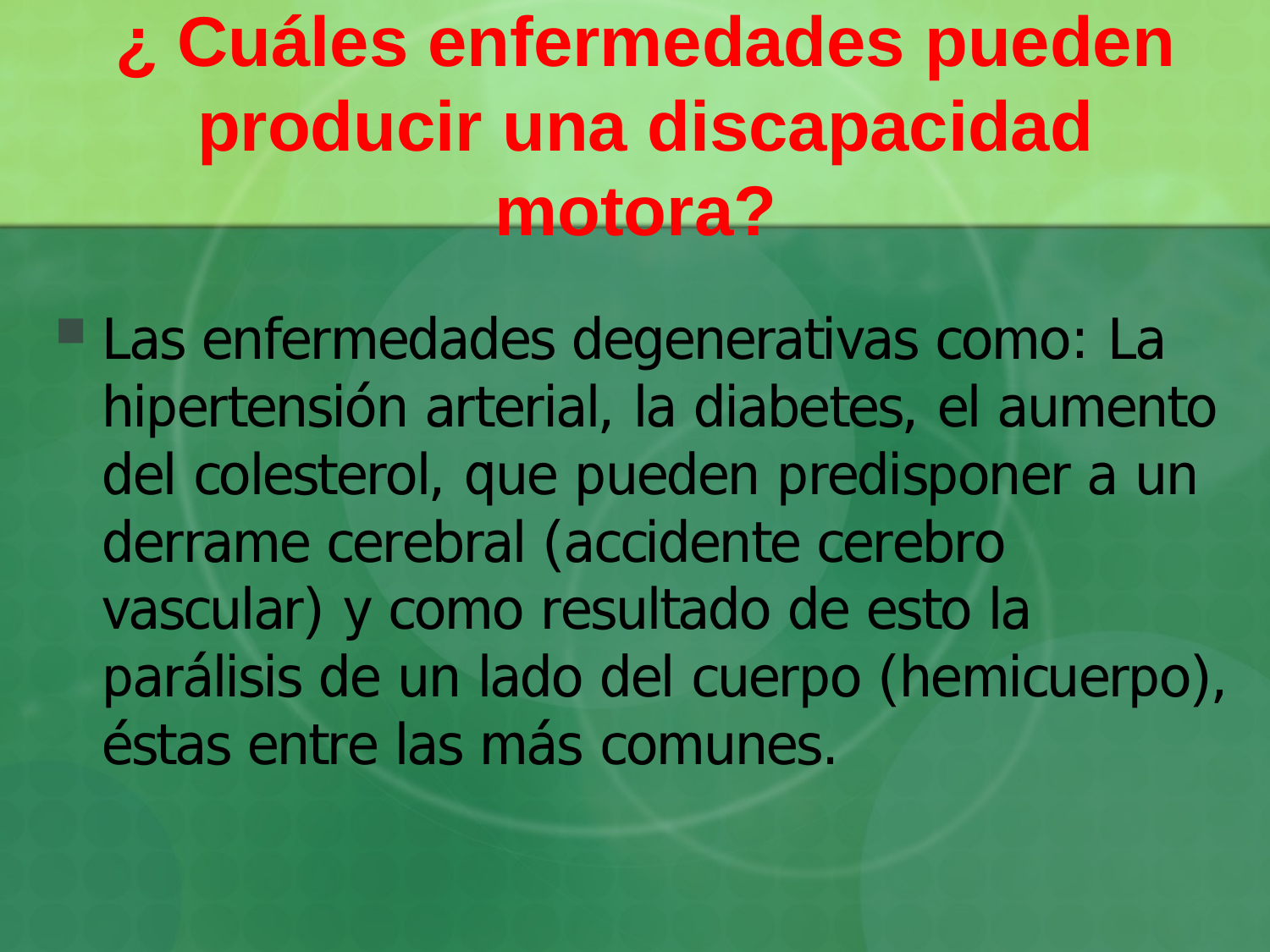

# ¿ Cuáles enfermedades pueden producir una discapacidad motora?
Las enfermedades degenerativas como: La hipertensión arterial, la diabe­tes, el aumento del colesterol, que pueden predisponer a un derrame cerebral (accidente cerebro vascular) y como resultado de esto la parálisis de un lado del cuerpo (hemicuerpo), éstas entre las más comunes.